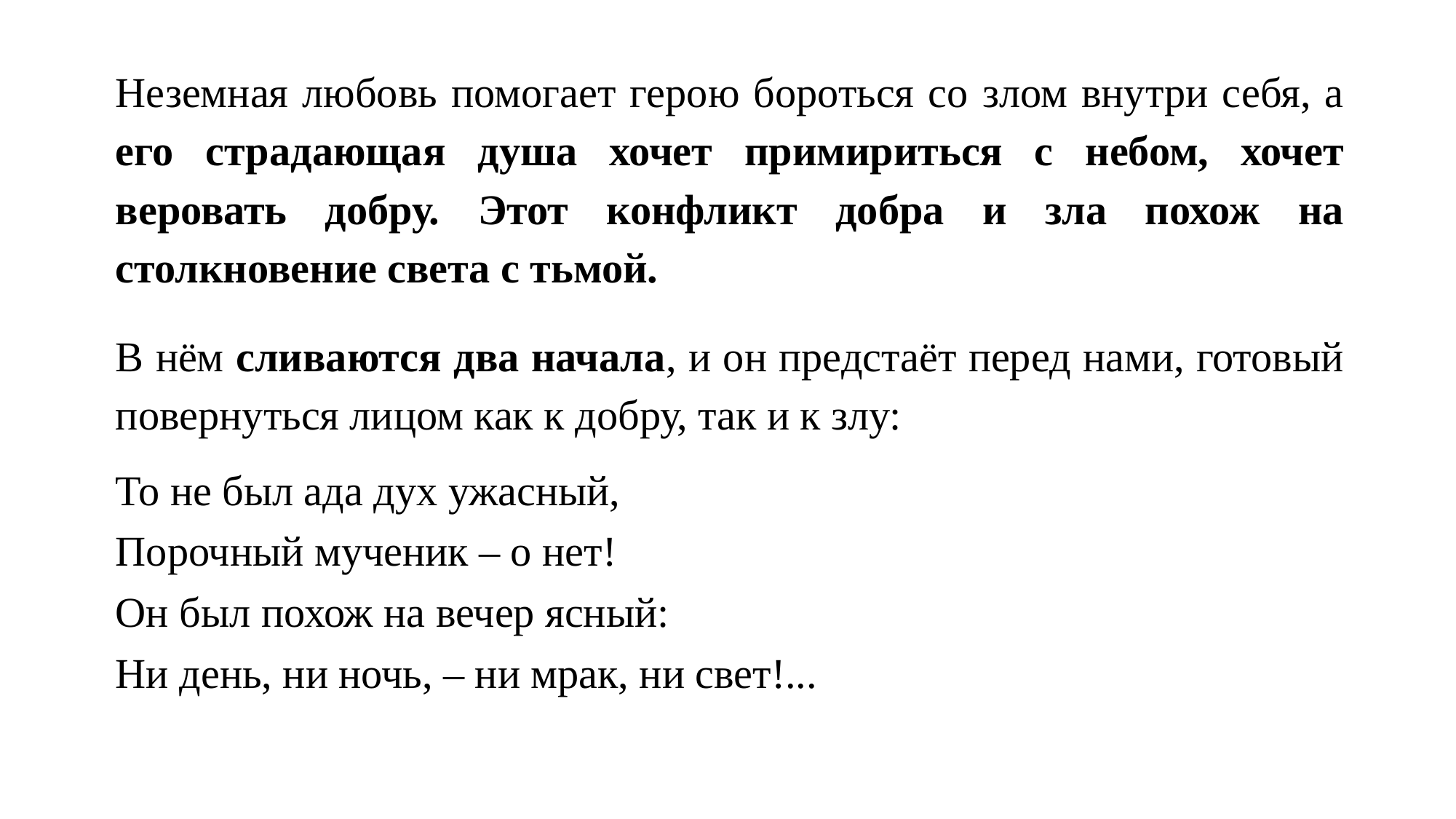

#
Неземная любовь помогает герою бороться со злом внутри себя, а его страдающая душа хочет примириться с небом, хочет веровать добру. Этот конфликт добра и зла похож на столкновение света с тьмой.
В нём сливаются два начала, и он предстаёт перед нами, готовый повернуться лицом как к добру, так и к злу:
То не был ада дух ужасный,
Порочный мученик – о нет!
Он был похож на вечер ясный:
Ни день, ни ночь, – ни мрак, ни свет!...